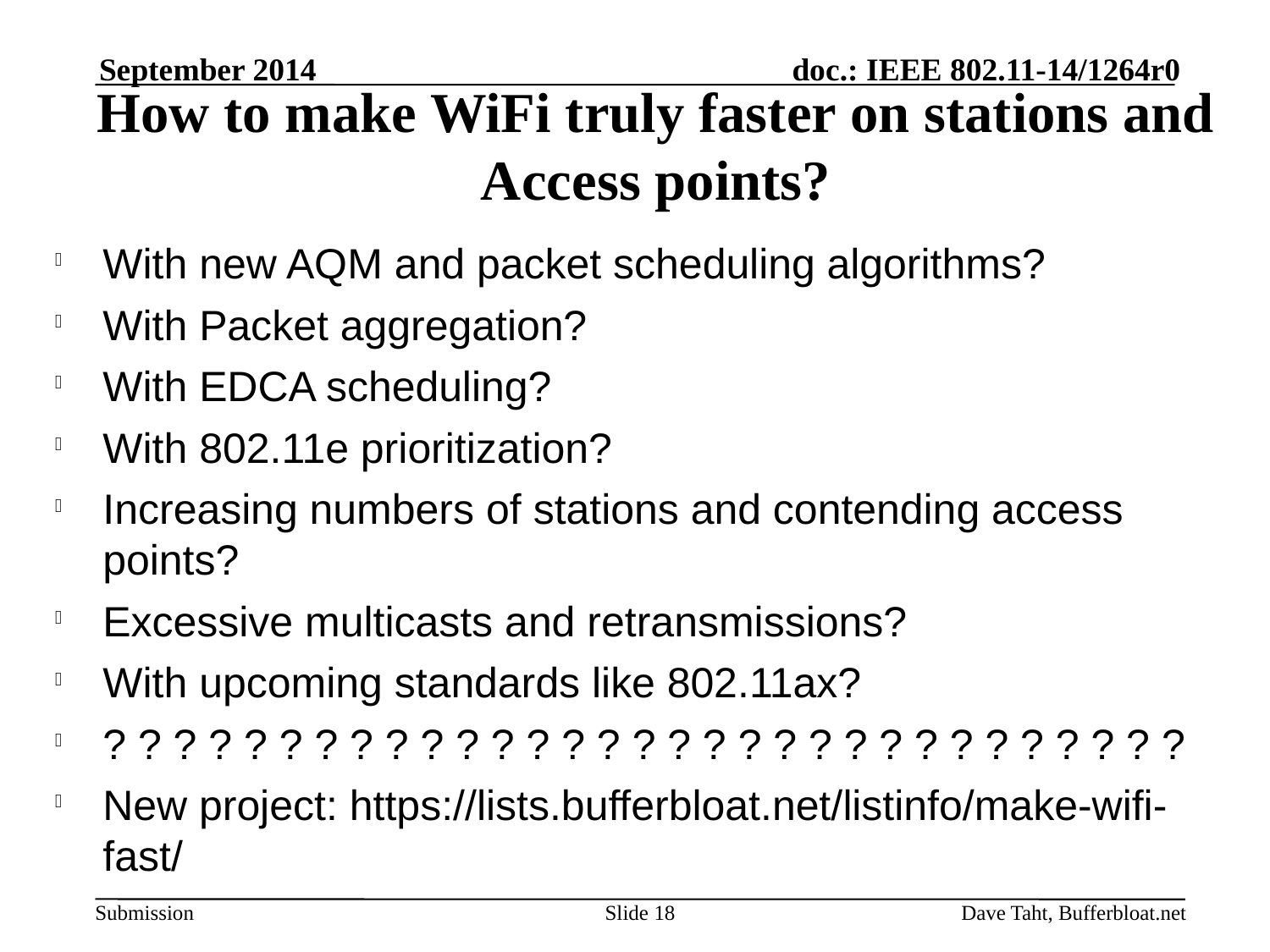

September 2014
# How to make WiFi truly faster on stations and Access points?
With new AQM and packet scheduling algorithms?
With Packet aggregation?
With EDCA scheduling?
With 802.11e prioritization?
Increasing numbers of stations and contending access points?
Excessive multicasts and retransmissions?
With upcoming standards like 802.11ax?
? ? ? ? ? ? ? ? ? ? ? ? ? ? ? ? ? ? ? ? ? ? ? ? ? ? ? ? ? ? ?
New project: https://lists.bufferbloat.net/listinfo/make-wifi-fast/
Slide 18
Dave Taht, Bufferbloat.net